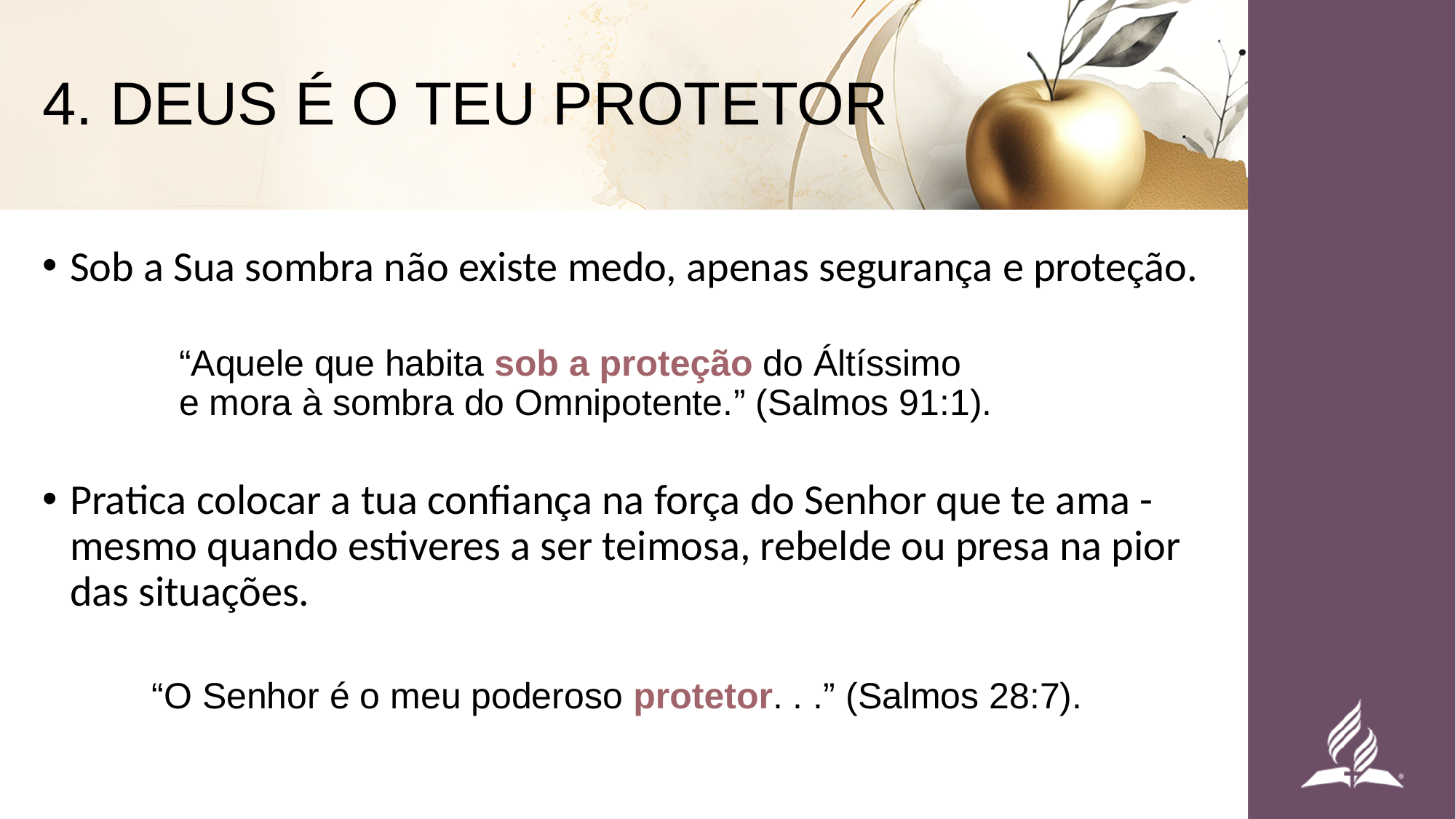

# 4. DEUS É O TEU PROTETOR
Sob a Sua sombra não existe medo, apenas segurança e proteção.

“Aquele que habita sob a proteção do Áltíssimo
e mora à sombra do Omnipotente.” (Salmos 91:1).

Pratica colocar a tua confiança na força do Senhor que te ama - mesmo quando estiveres a ser teimosa, rebelde ou presa na pior das situações.

“O Senhor é o meu poderoso protetor. . .” (Salmos 28:7).